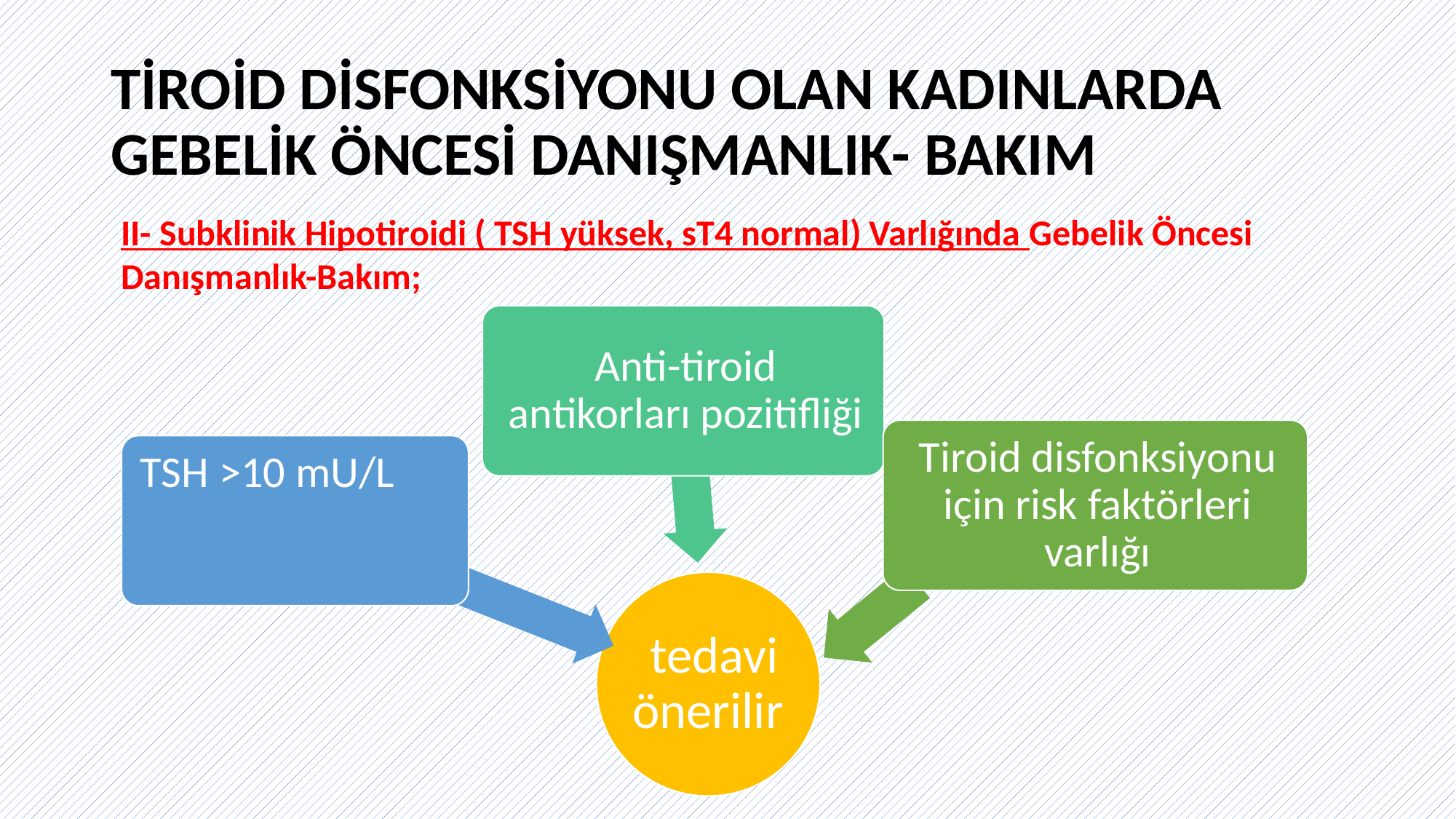

# TİROİD DİSFONKSİYONU OLAN KADINLARDA GEBELİK ÖNCESİ DANIŞMANLIK- BAKIM
II- Subklinik Hipotiroidi ( TSH yüksek, sT4 normal) Varlığında Gebelik Öncesi Danışmanlık-Bakım;
 tedavi önerilir
TSH >10 mU/L
Anti-tiroid antikorları pozitifliği
Tiroid disfonksiyonu için risk faktörleri varlığı